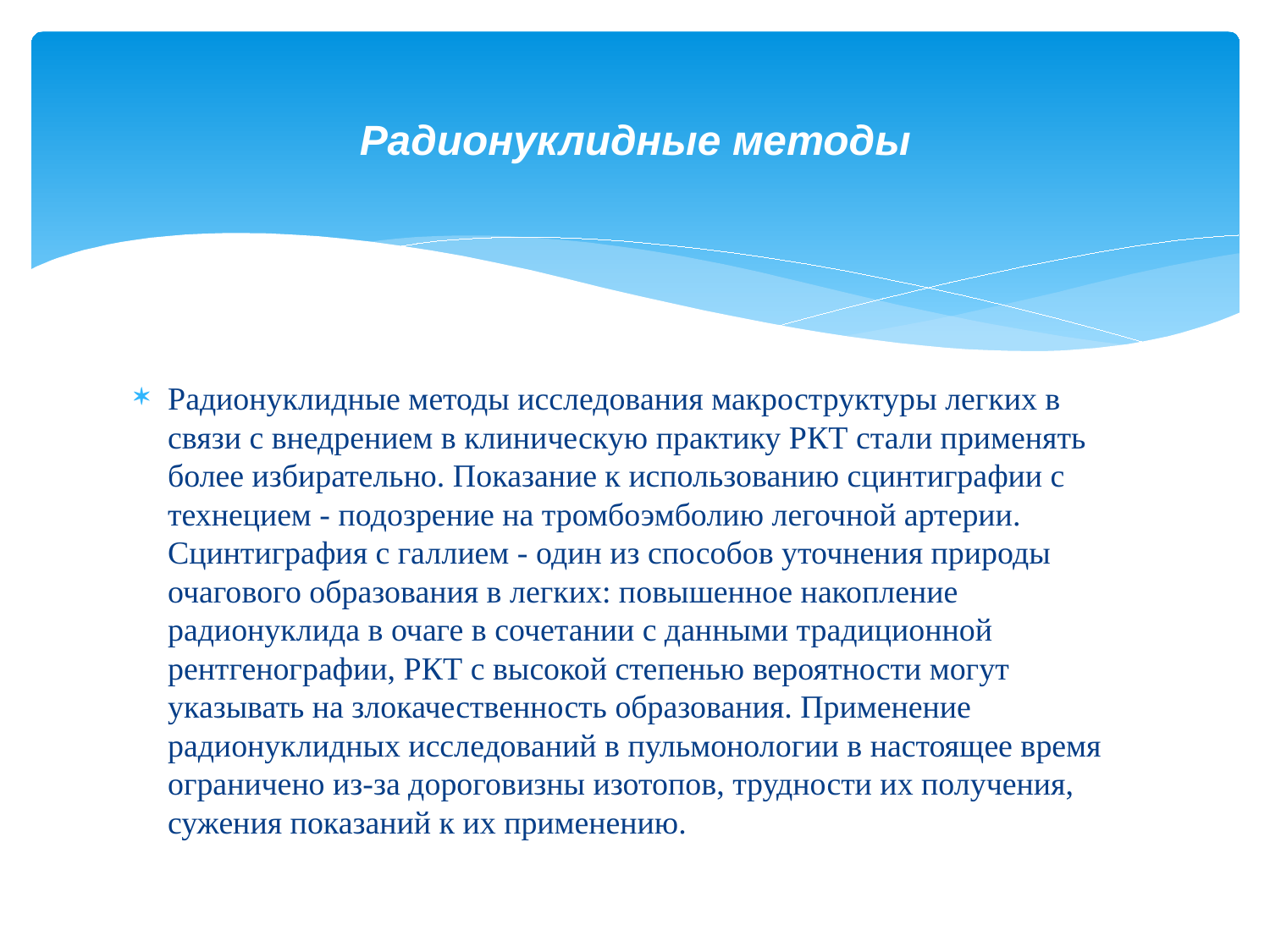

# Радионуклидные методы
Радионуклидные методы исследования макроструктуры легких в связи с внедрением в клиническую практику РКТ стали применять более избирательно. Показание к использованию сцинтиграфии с технецием - подозрение на тромбоэмболию легочной артерии. Сцинтиграфия с галлием - один из способов уточнения природы очагового образования в легких: повышенное накопление радионуклида в очаге в сочетании с данными традиционной рентгенографии, РКТ с высокой степенью вероятности могут указывать на злокачественность образования. Применение радионуклидных исследований в пульмонологии в настоящее время ограничено из-за дороговизны изотопов, трудности их получения, сужения показаний к их применению.